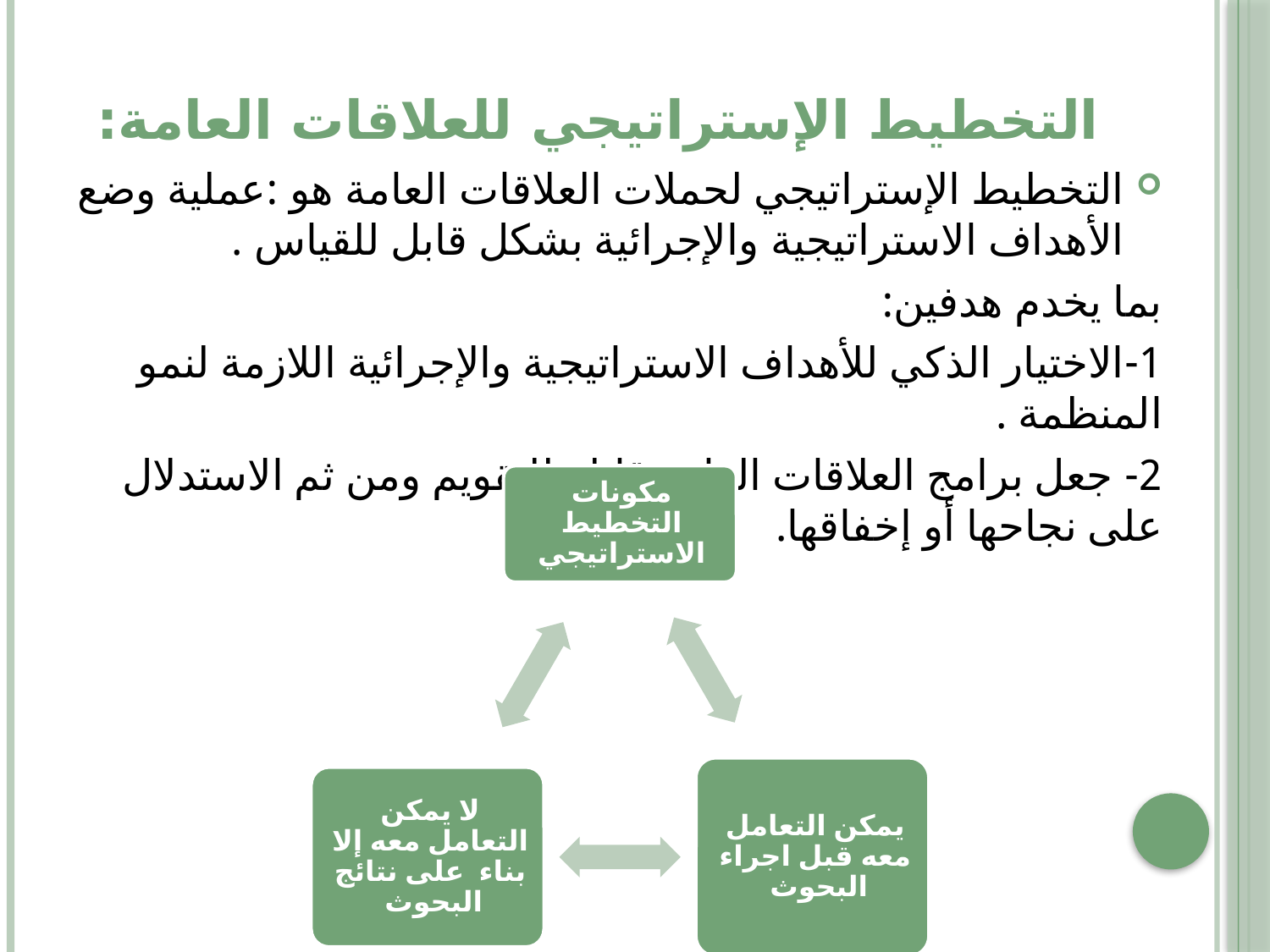

# التخطيط الإستراتيجي للعلاقات العامة:
التخطيط الإستراتيجي لحملات العلاقات العامة هو :عملية وضع الأهداف الاستراتيجية والإجرائية بشكل قابل للقياس .
بما يخدم هدفين:
1-الاختيار الذكي للأهداف الاستراتيجية والإجرائية اللازمة لنمو المنظمة .
2- جعل برامج العلاقات العامة قابله للتقويم ومن ثم الاستدلال على نجاحها أو إخفاقها.

مكونات التخطيط الاستراتيجي

يمكن التعامل معه قبل اجراء البحوث

لا يمكن التعامل معه إلا بناء  على نتائج البحوث